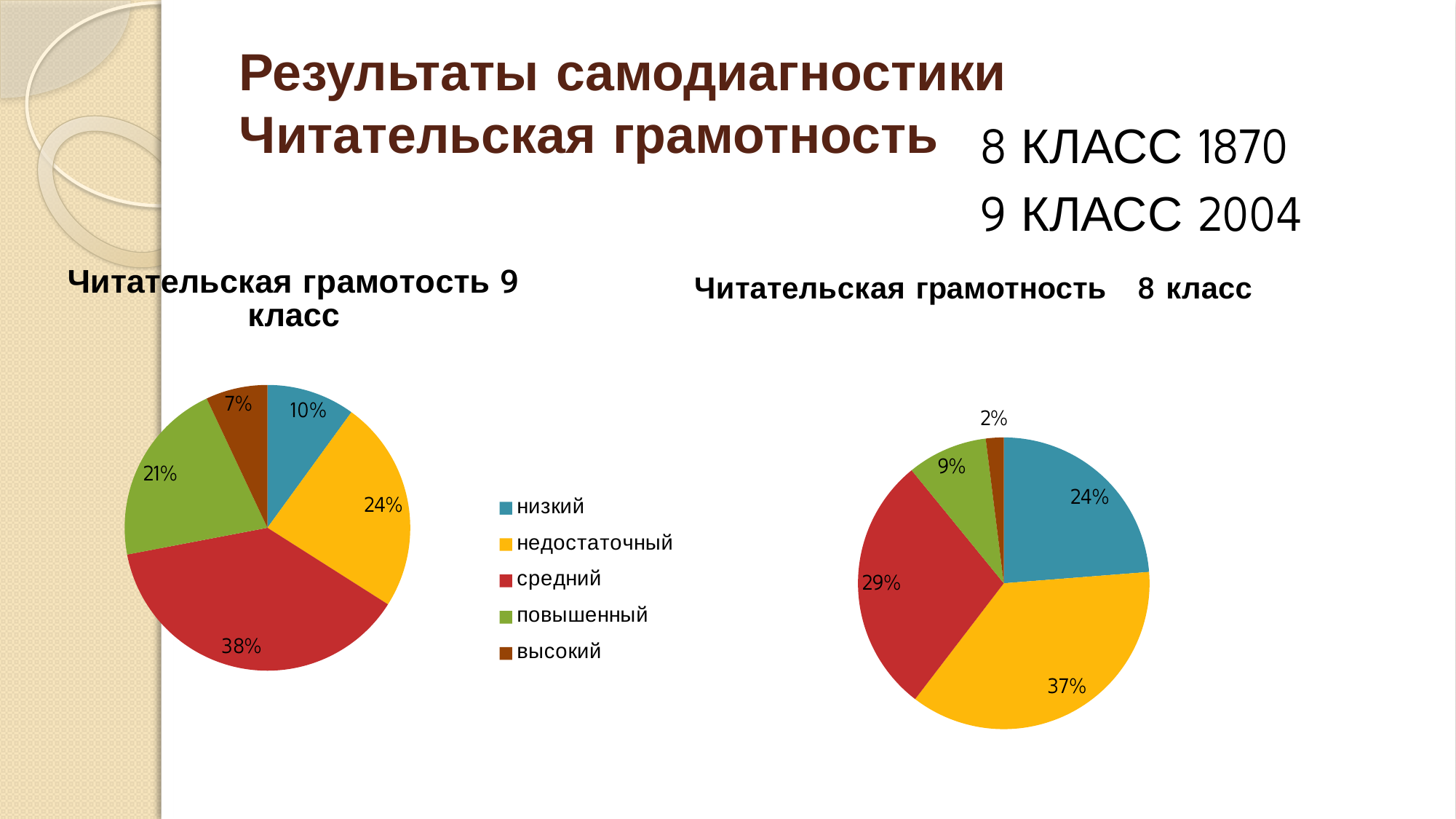

# Результаты самодиагностики Читательская грамотность
8 КЛАСС	1870
9 КЛАСС	2004

### Chart:

| Category | Читательская грамотость 9 класс |
|---|---|
| низкий | 0.1 |
| недостаточный | 0.24000000000000005 |
| средний | 0.3800000000000001 |
| повышенный | 0.21000000000000005 |
| высокий | 0.07000000000000003 |

### Chart: Читательская грамотность   8 класс

| Category | Продажи |
|---|---|
| 1 | 0.24000000000000007 |
| 2 | 0.37000000000000016 |
| 3 | 0.29000000000000015 |
| 4 | 0.09000000000000002 |
| 5 | 0.02000000000000001 |